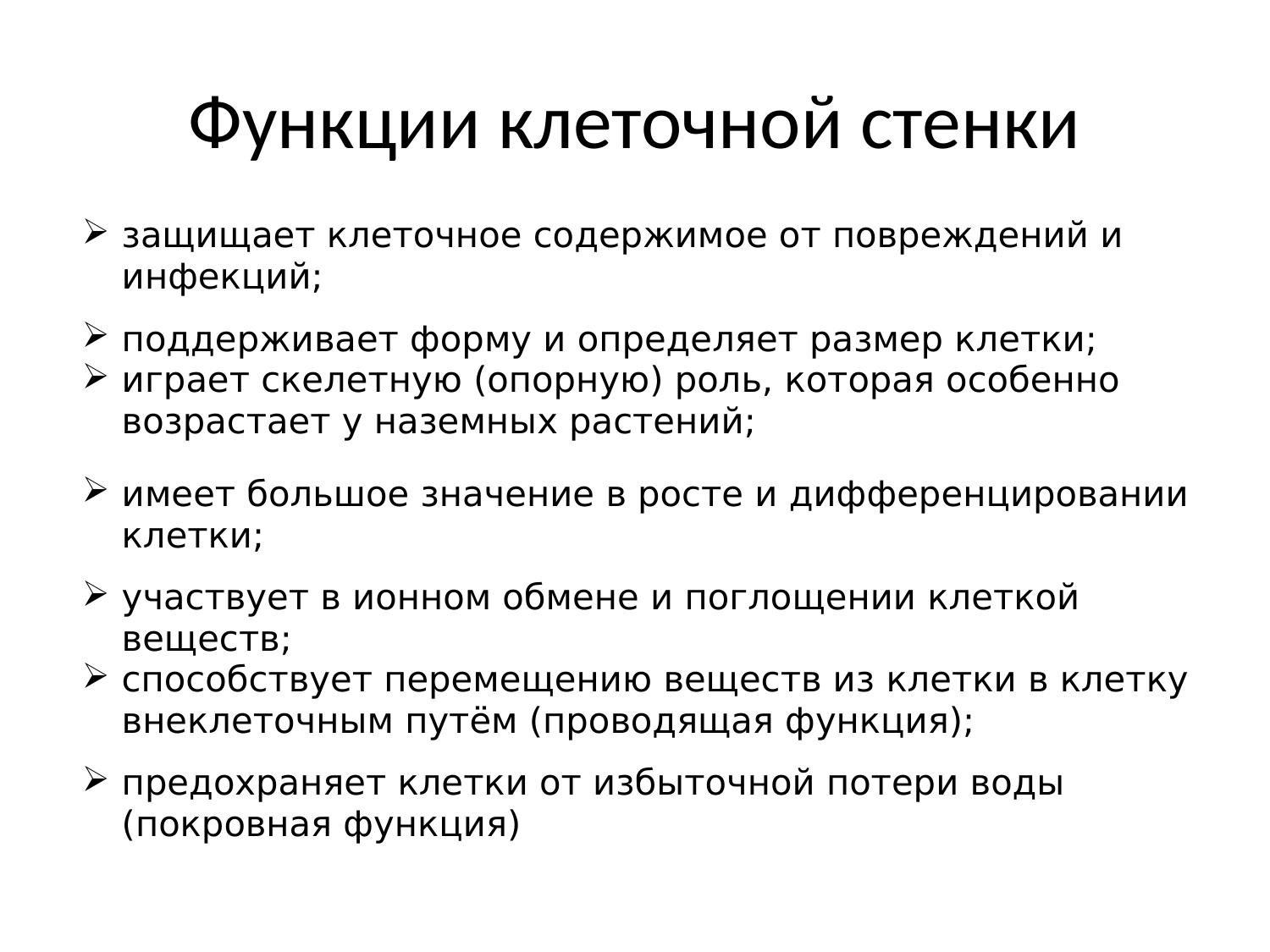

# Функции клеточной стенки
|  | защищает клеточное содержимое от повреждений и инфекций; |
| --- | --- |
|  | поддерживает форму и определяет размер клетки; играет скелетную (опорную) роль, которая особенно возрастает у наземных растений; |
|  | имеет большое значение в росте и дифференцировании клетки; |
|  | участвует в ионном обмене и поглощении клеткой веществ; |
|  | способствует перемещению веществ из клетки в клетку внеклеточным путём (проводящая функция); |
|  | предохраняет клетки от избыточной потери воды (покровная функция) |